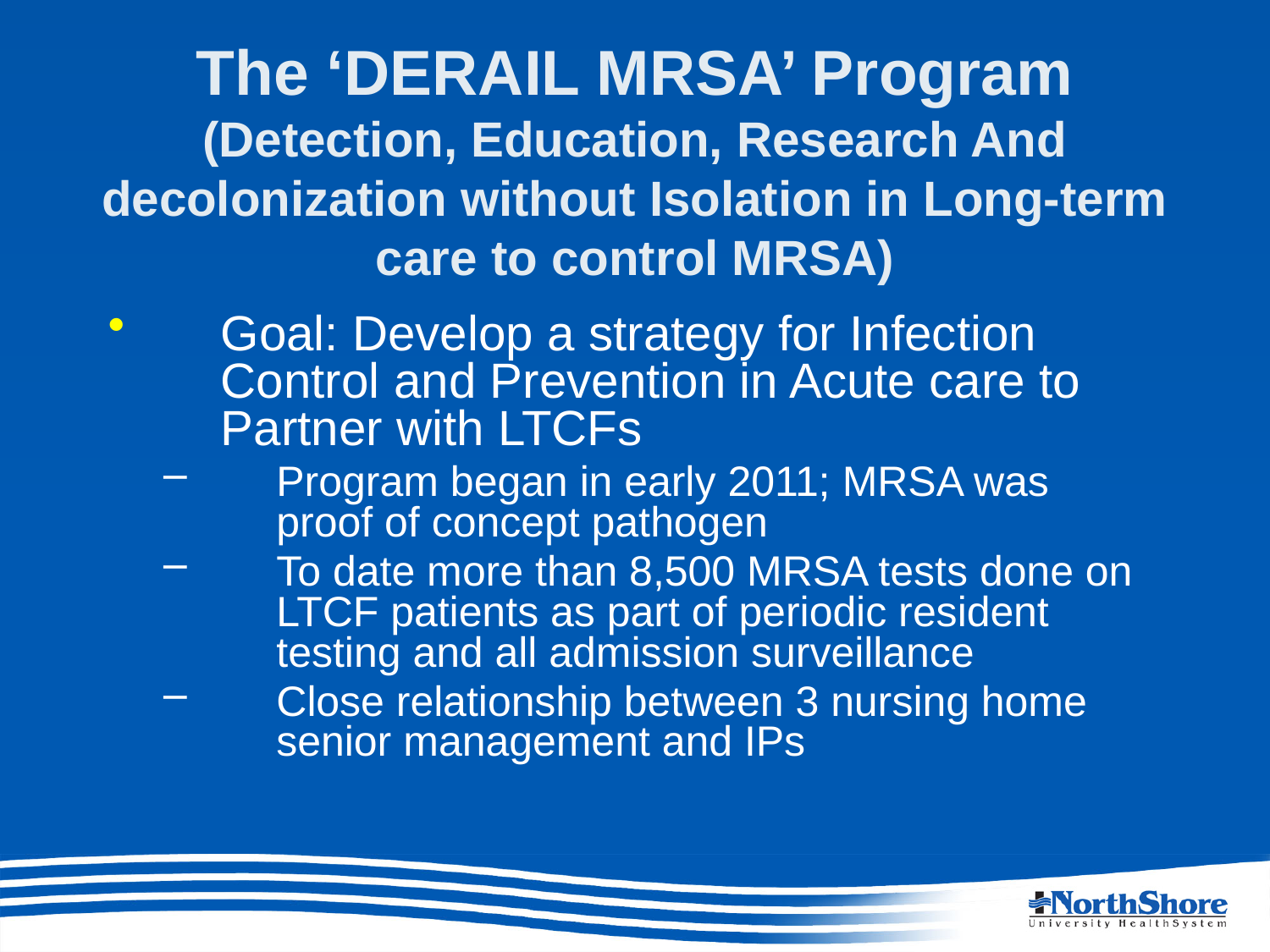

# The ‘DERAIL MRSA’ Program (Detection, Education, Research And decolonization without Isolation in Long-term care to control MRSA)
Goal: Develop a strategy for Infection Control and Prevention in Acute care to Partner with LTCFs
Program began in early 2011; MRSA was proof of concept pathogen
To date more than 8,500 MRSA tests done on LTCF patients as part of periodic resident testing and all admission surveillance
Close relationship between 3 nursing home senior management and IPs